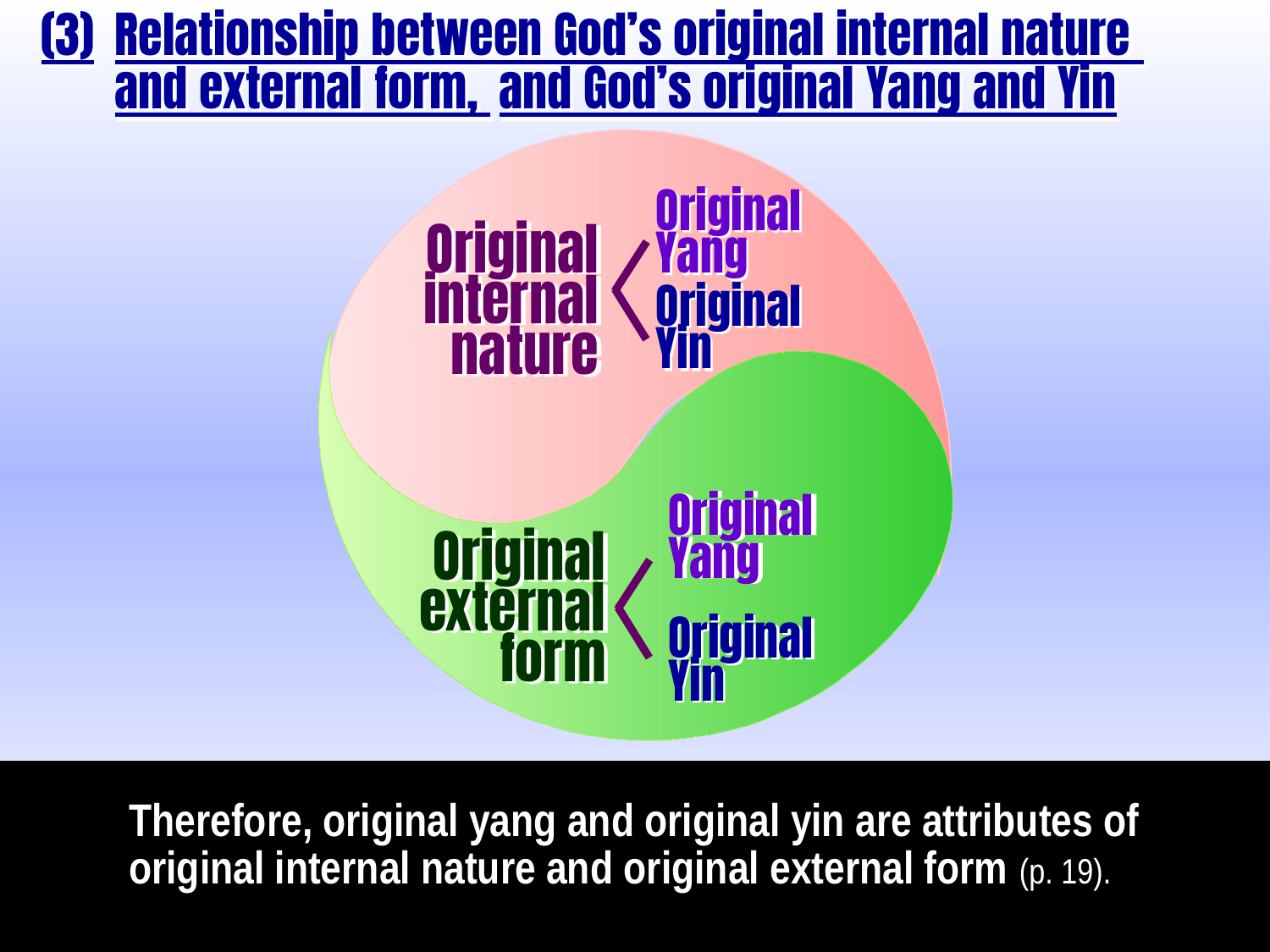

(3)
Relationship between God’s original internal nature
and external form,

and God’s original Yang and Yin
Original
Yang
Original
Yang

Original
internal
nature

Original
Yin
Original
Yin
Original
external
form

Therefore, original yang and original yin are attributes of original internal nature and original external form (p. 19).